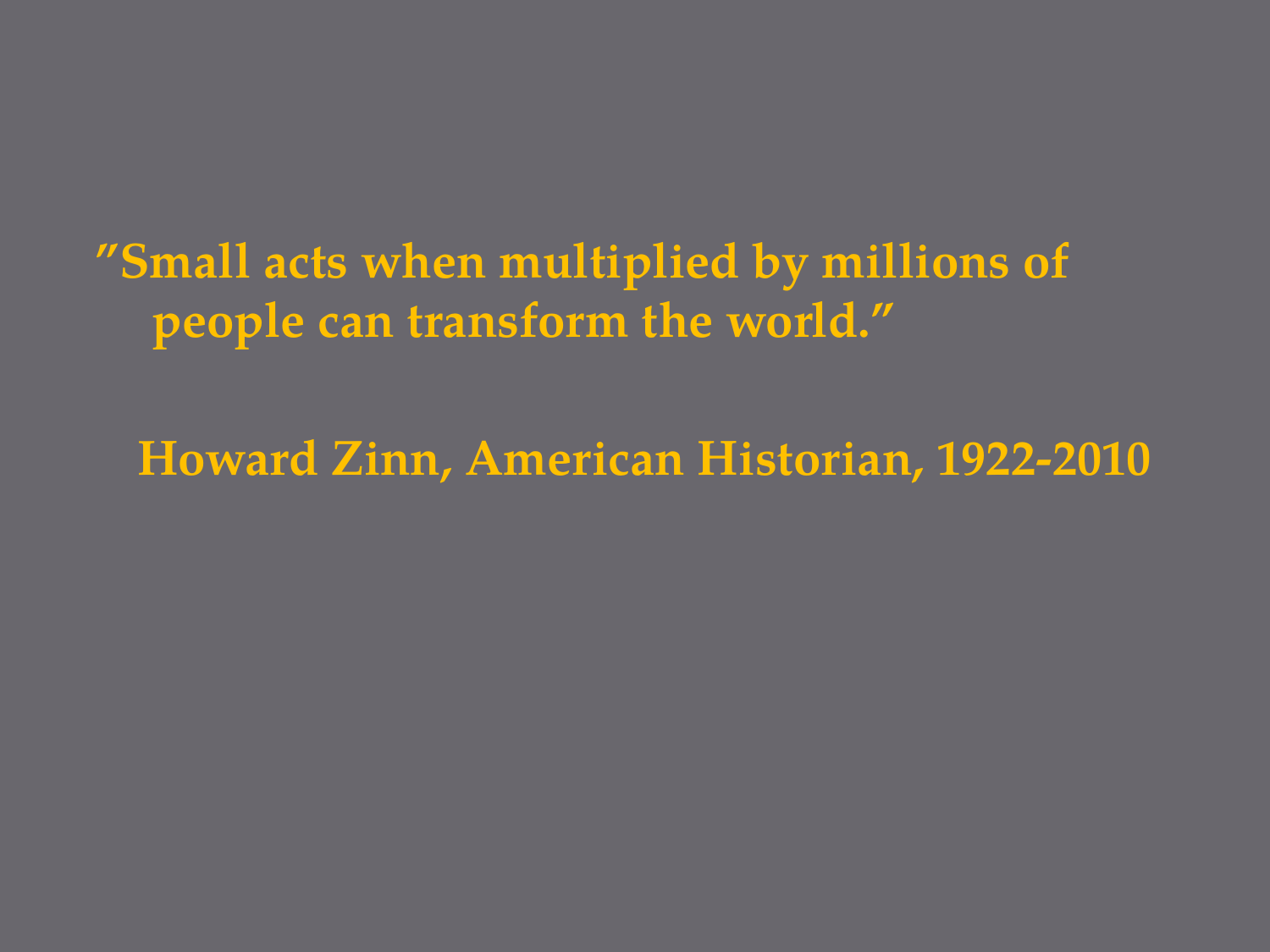

#
”Small acts when multiplied by millions of people can transform the world.”

Howard Zinn, American Historian, 1922-2010